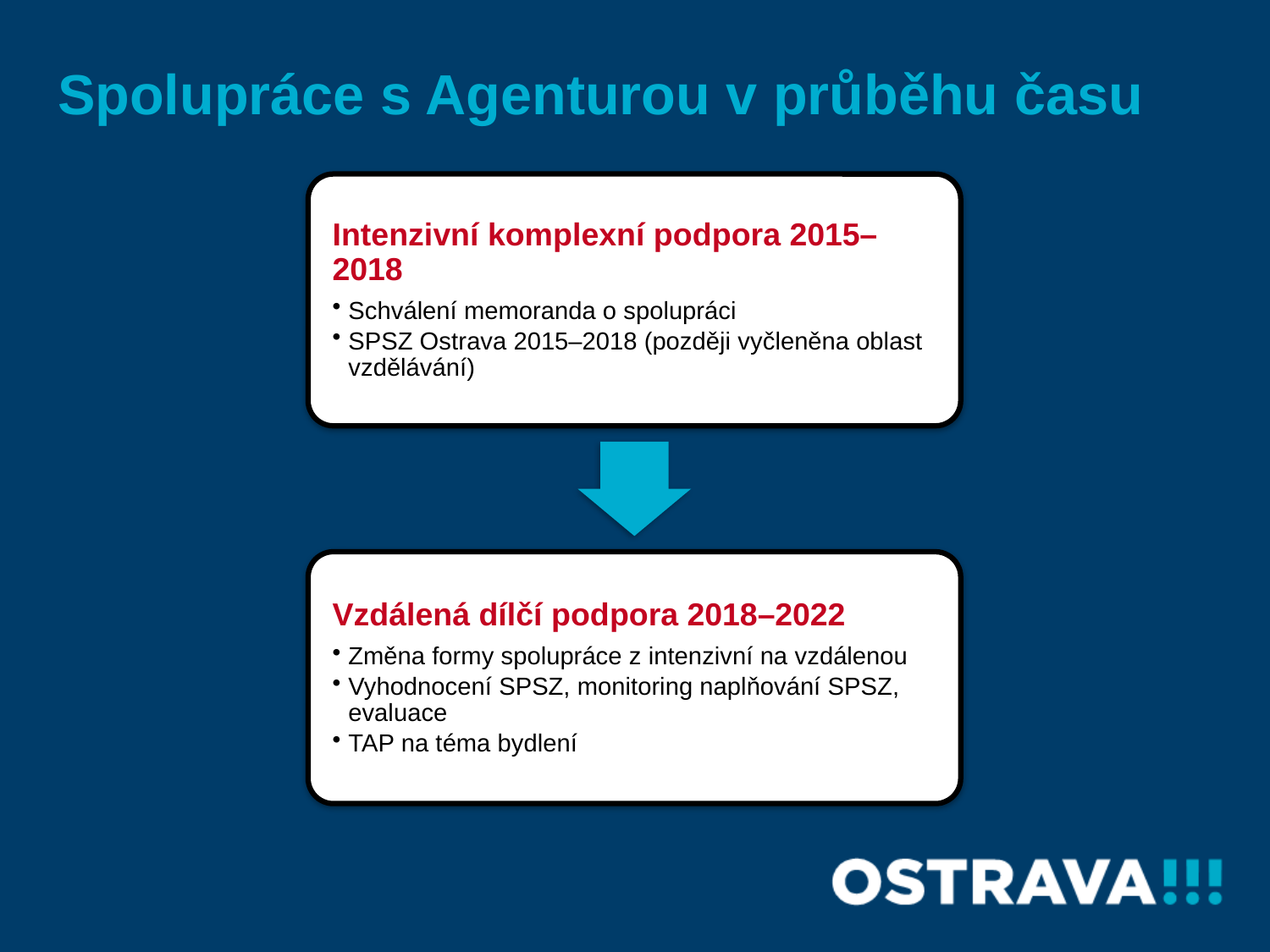

# Spolupráce s Agenturou v průběhu času

Intenzivní komplexní podpora 2015–2018
Schválení memoranda o spolupráci
SPSZ Ostrava 2015–2018 (později vyčleněna oblast vzdělávání)

Vzdálená dílčí podpora 2018–2022
Změna formy spolupráce z intenzivní na vzdálenou
Vyhodnocení SPSZ, monitoring naplňování SPSZ, evaluace
TAP na téma bydlení